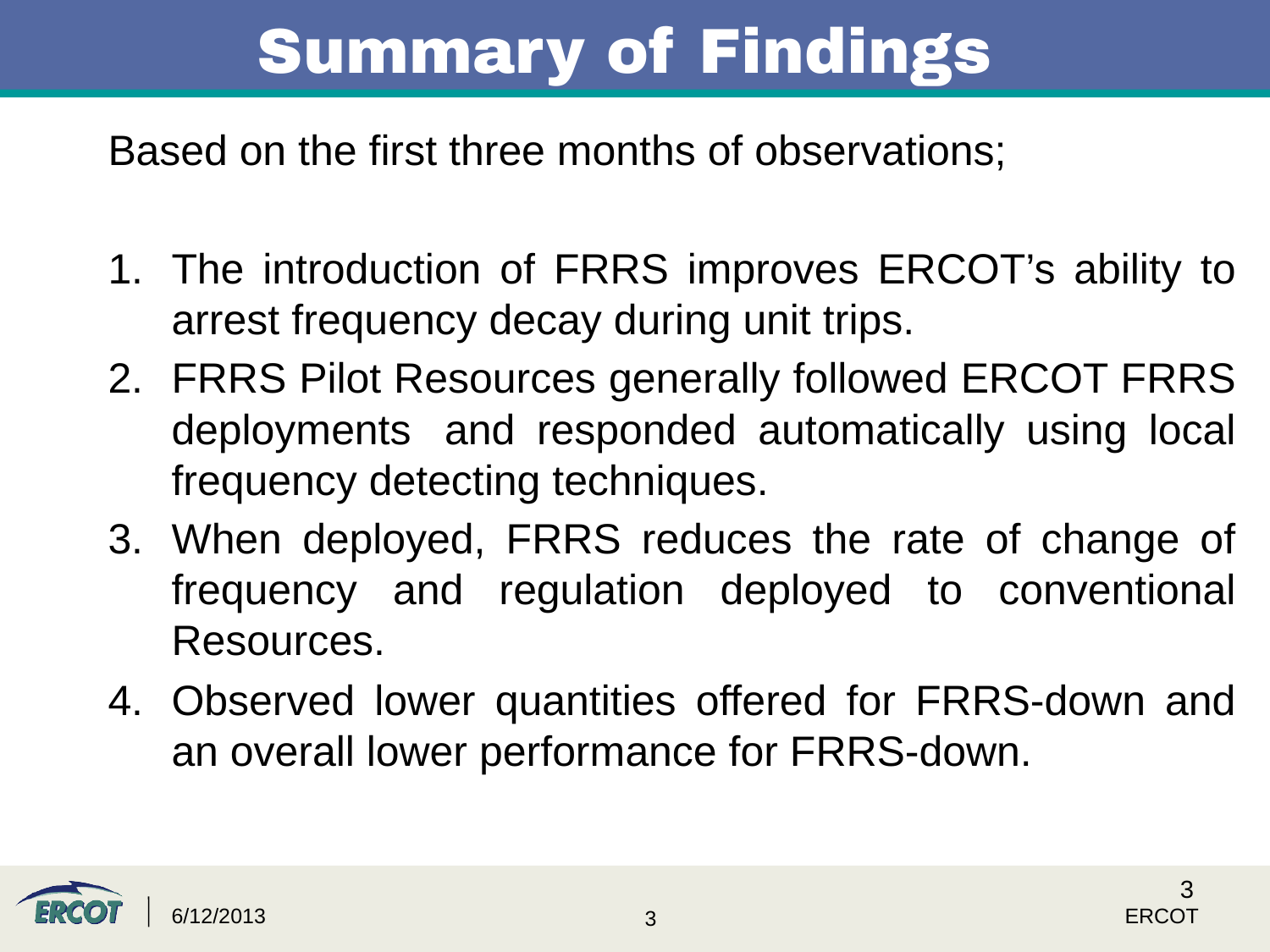

# Summary of Findings
Based on the first three months of observations;

The introduction of FRRS improves ERCOT’s ability to arrest frequency decay during unit trips.
FRRS Pilot Resources generally followed ERCOT FRRS deployments  and responded automatically using local frequency detecting techniques.
When deployed, FRRS reduces the rate of change of frequency and regulation deployed to conventional Resources.
Observed lower quantities offered for FRRS-down and an overall lower performance for FRRS-down.
3
6/12/2013
ERCOT